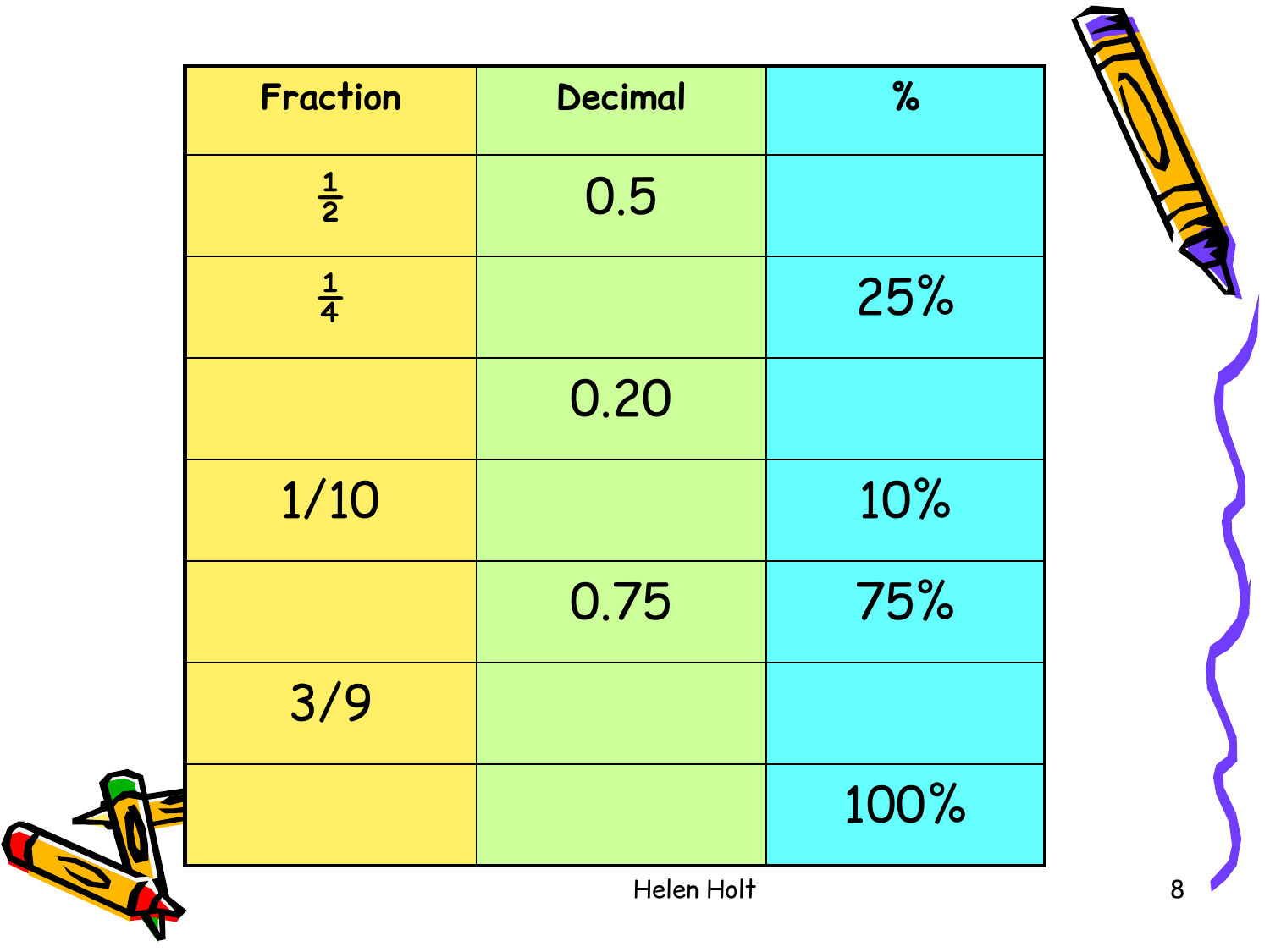

| Fraction | Decimal | % |
| --- | --- | --- |
| ½ | 0.5 |  |
| ¼ |  | 25% |
|  | 0.20 |  |
| 1/10 |  | 10% |
|  | 0.75 | 75% |
| 3/9 |  |  |
|  |  | 100% |
Helen Holt
8